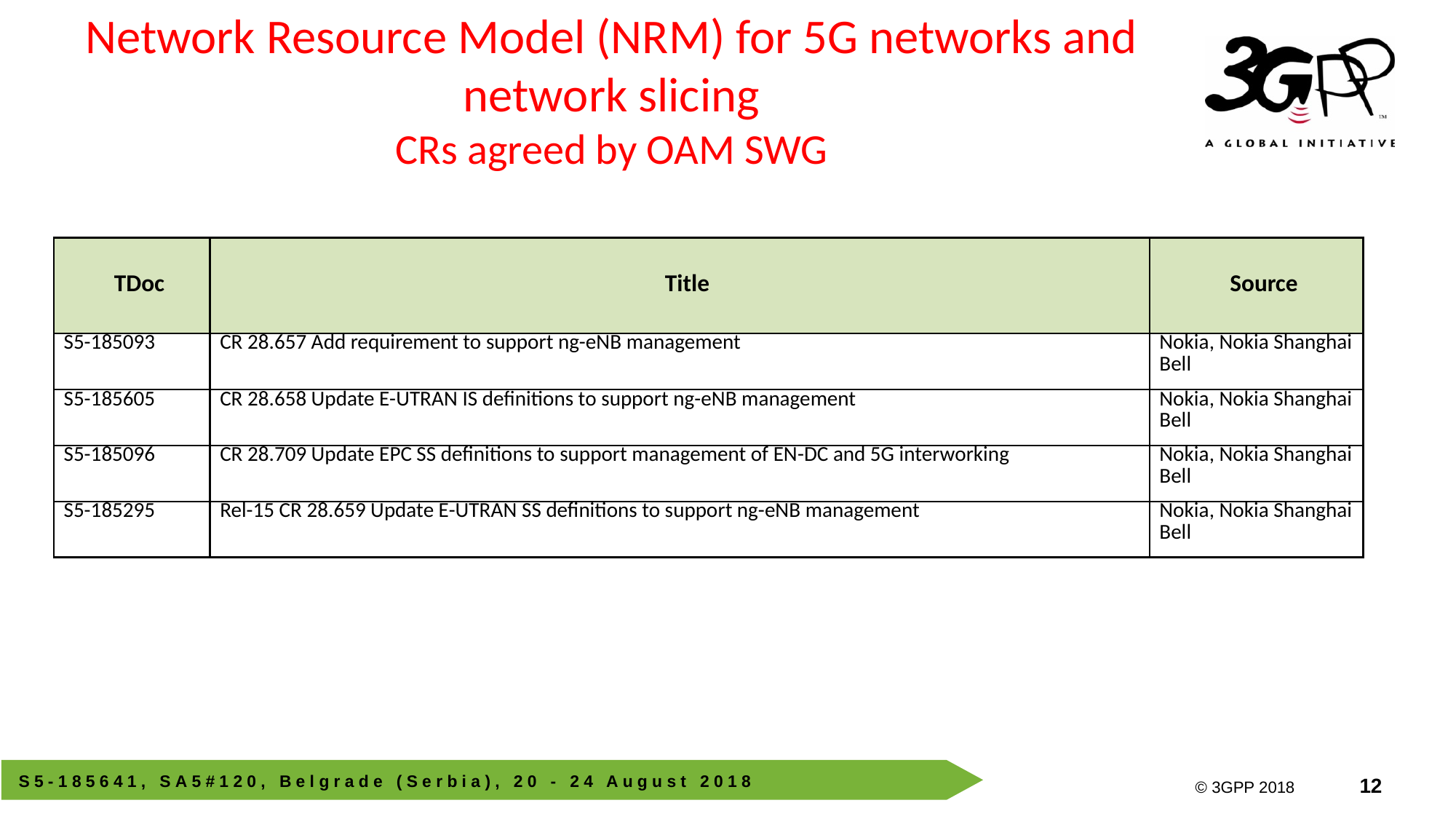

Network Resource Model (NRM) for 5G networks and network slicing
CRs agreed by OAM SWG
| TDoc | Title | Source |
| --- | --- | --- |
| S5-185093 | CR 28.657 Add requirement to support ng-eNB management | Nokia, Nokia Shanghai Bell |
| S5-185605 | CR 28.658 Update E-UTRAN IS definitions to support ng-eNB management | Nokia, Nokia Shanghai Bell |
| S5-185096 | CR 28.709 Update EPC SS definitions to support management of EN-DC and 5G interworking | Nokia, Nokia Shanghai Bell |
| S5-185295 | Rel-15 CR 28.659 Update E-UTRAN SS definitions to support ng-eNB management | Nokia, Nokia Shanghai Bell |